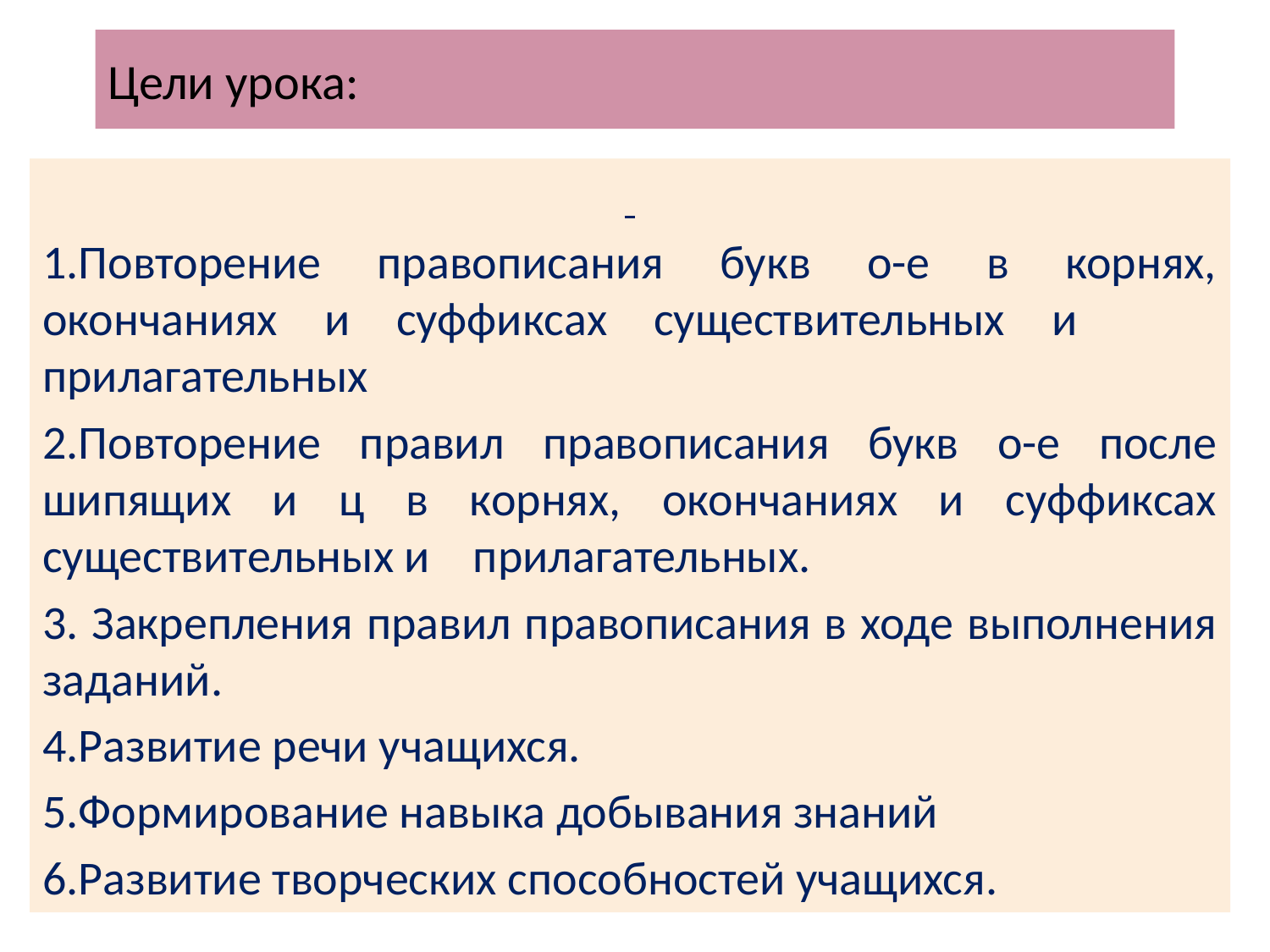

# Цели урока:

1.Повторение правописания букв о-е в корнях, окончаниях и суффиксах существительных и    прилагательных
2.Повторение правил правописания букв о-е после шипящих и ц в корнях, окончаниях и суффиксах существительных и    прилагательных.
3. Закрепления правил правописания в ходе выполнения заданий.
4.Развитие речи учащихся.
5.Формирование навыка добывания знаний
6.Развитие творческих способностей учащихся.